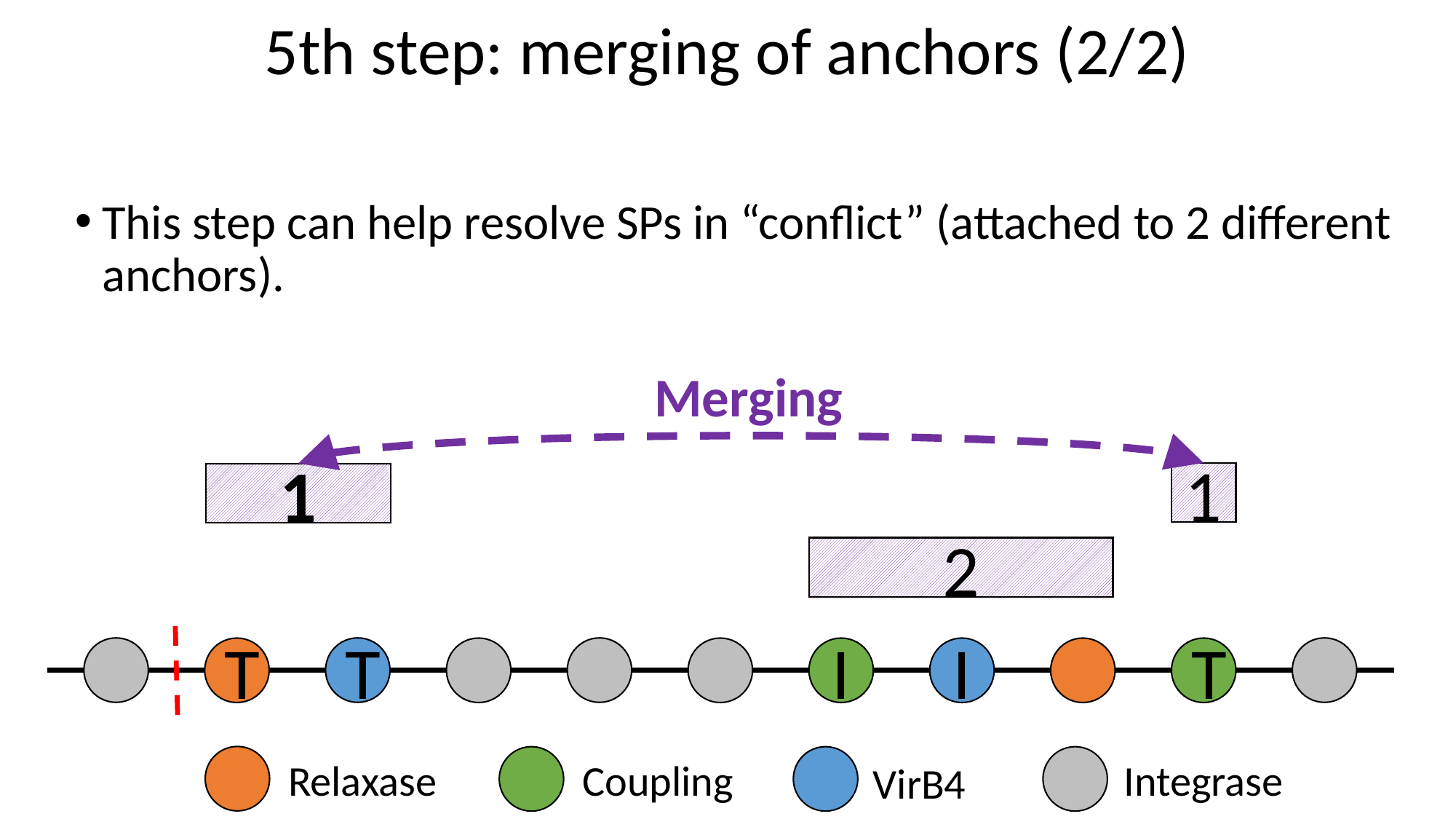

# 5th step: merging of anchors (2/2)
This step can help resolve SPs in “conflict” (attached to 2 different anchors).

Merging
1
1
2

T

T

I
I

T

Relaxase
Coupling
Integrase
VirB4